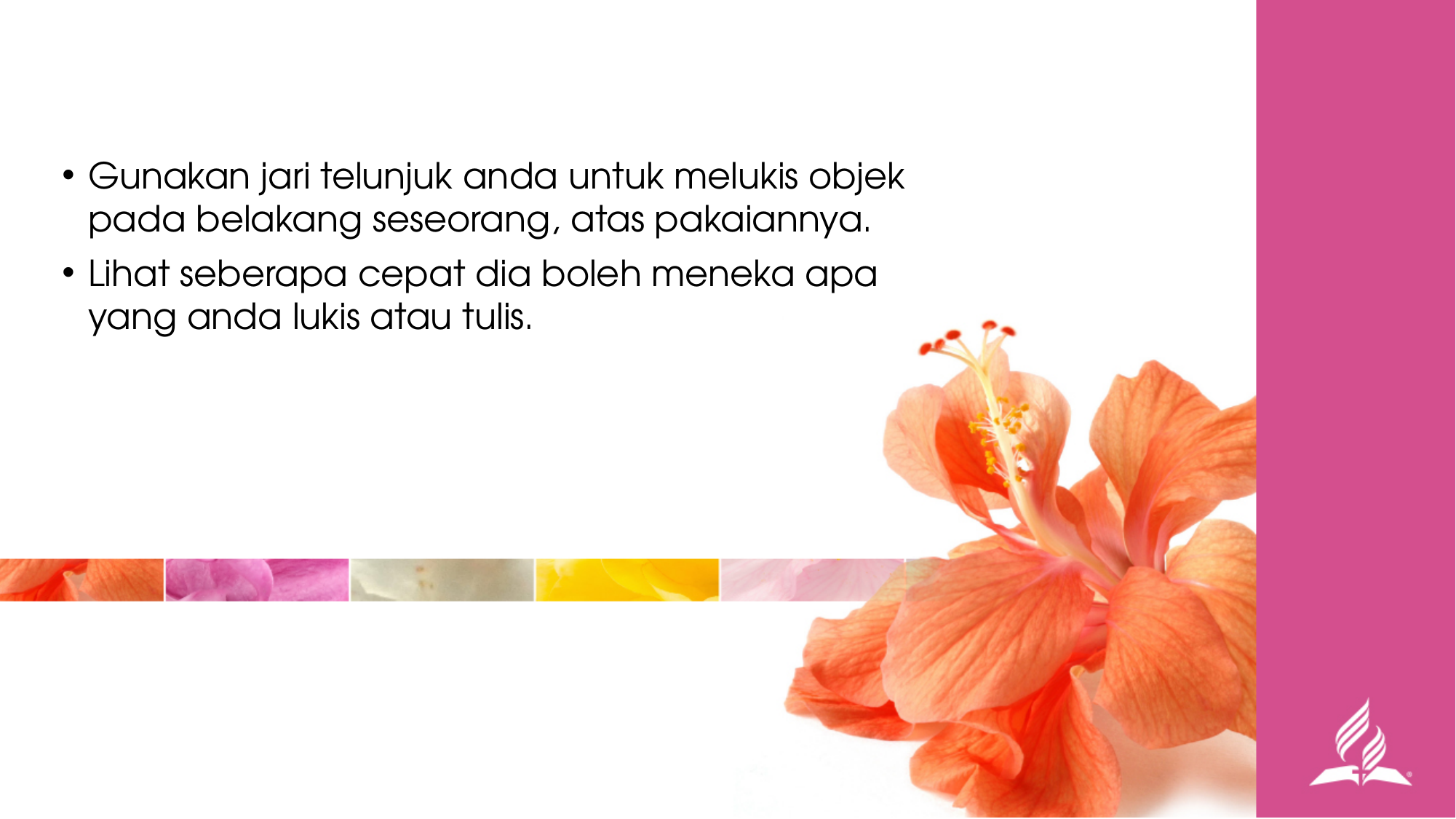

Gunakan jari telunjuk anda untuk melukis objek pada belakang seseorang, atas pakaiannya.
Lihat seberapa cepat dia boleh meneka apa yang anda lukis atau tulis.